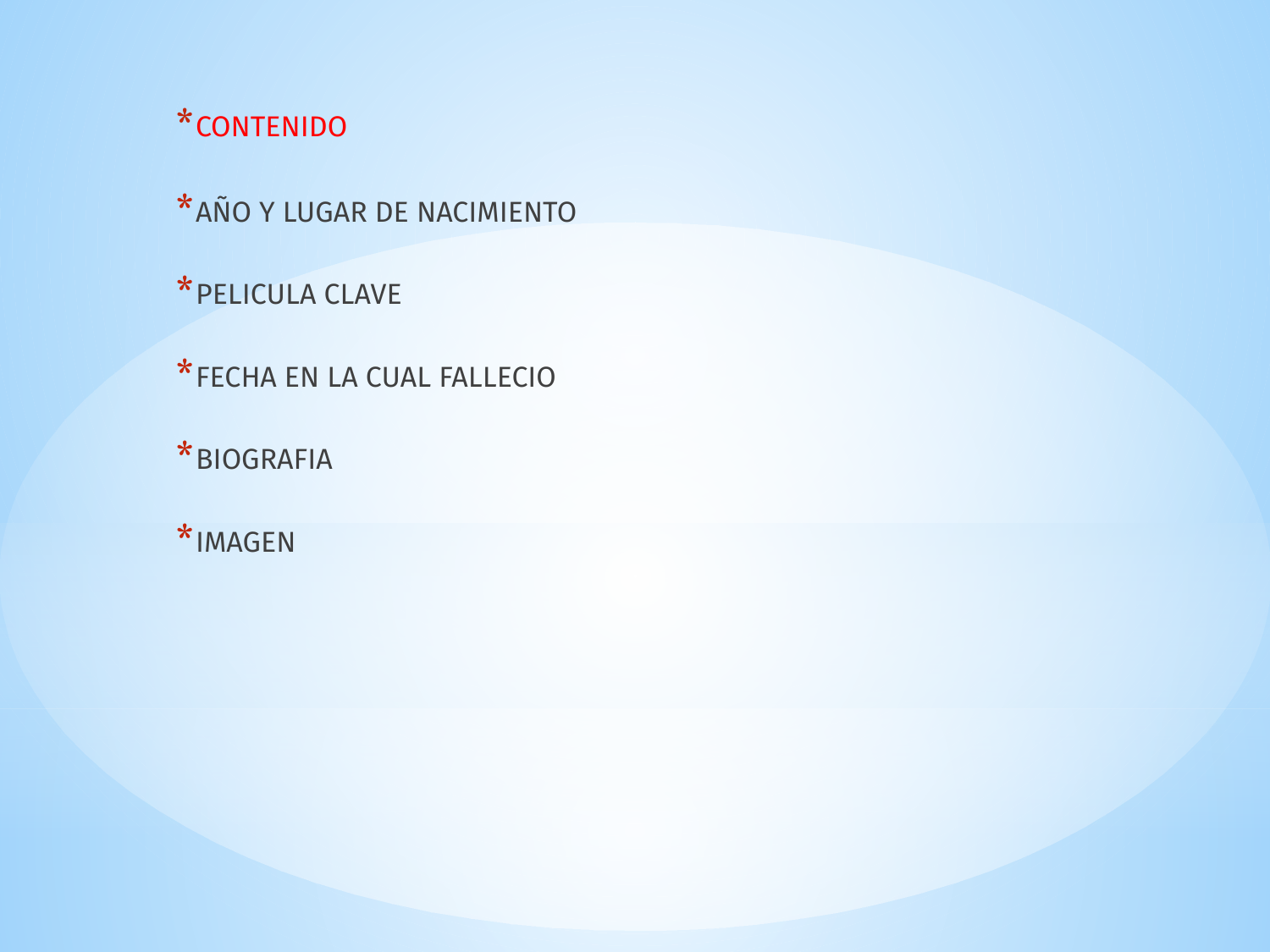

CONTENIDO

AÑO Y LUGAR DE NACIMIENTO

PELICULA CLAVE

FECHA EN LA CUAL FALLECIO

BIOGRAFIA

IMAGEN

#